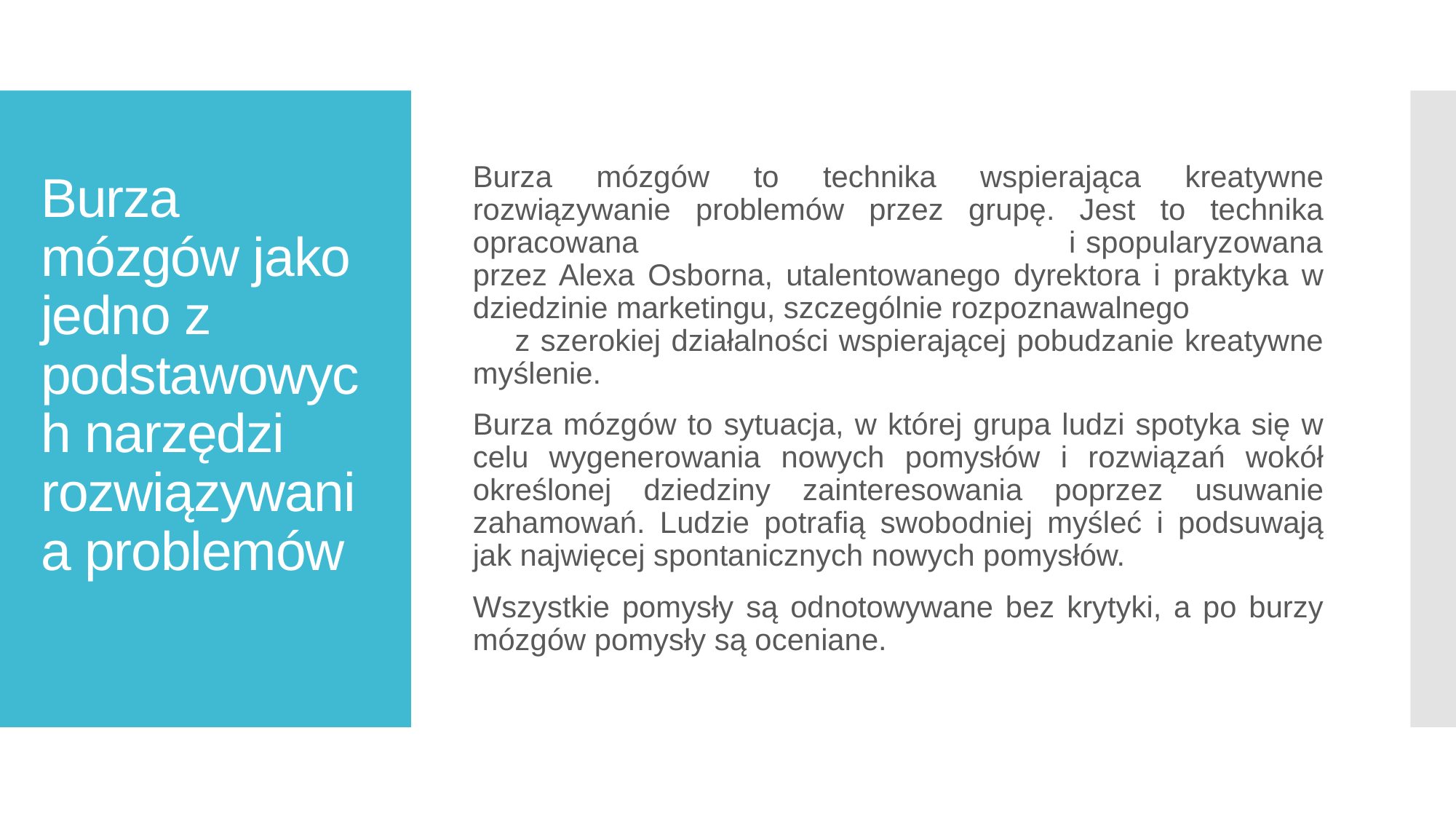

Burza mózgów to technika wspierająca kreatywne rozwiązywanie problemów przez grupę. Jest to technika opracowana                                          i spopularyzowana przez Alexa Osborna, utalentowanego dyrektora i praktyka w dziedzinie marketingu, szczególnie rozpoznawalnego                     z szerokiej działalności wspierającej pobudzanie kreatywne myślenie.
Burza mózgów to sytuacja, w której grupa ludzi spotyka się w celu wygenerowania nowych pomysłów i rozwiązań wokół określonej dziedziny zainteresowania poprzez usuwanie zahamowań. Ludzie potrafią swobodniej myśleć i podsuwają jak najwięcej spontanicznych nowych pomysłów.
Wszystkie pomysły są odnotowywane bez krytyki, a po burzy mózgów pomysły są oceniane.
# Burza mózgów jako jedno z podstawowych narzędzi rozwiązywania problemów